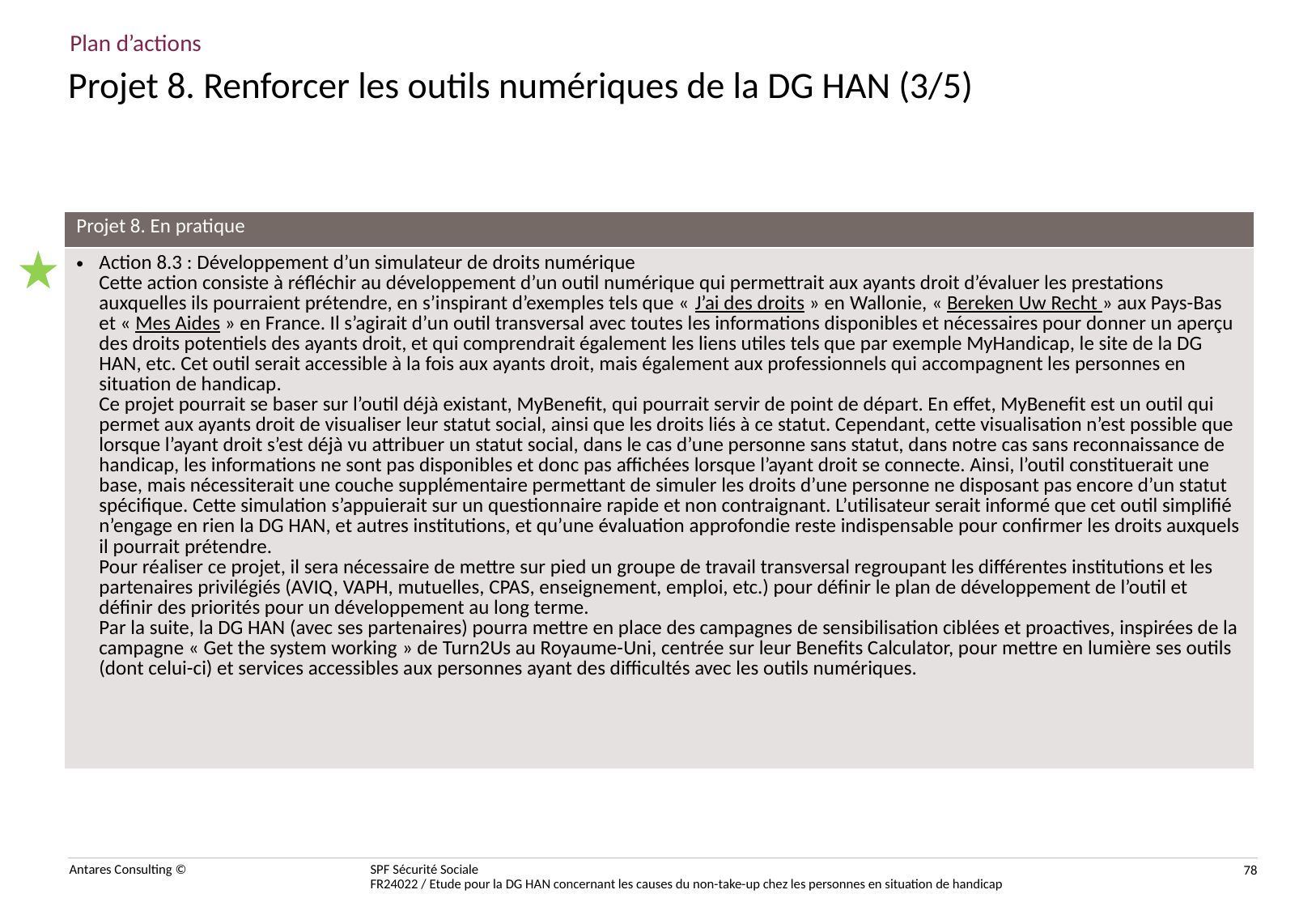

Plan d’actions
# Projet 8. Renforcer les outils numériques de la DG HAN (3/5)
| Projet 8. En pratique |
| --- |
| Action 8.3 : Développement d’un simulateur de droits numérique Cette action consiste à réfléchir au développement d’un outil numérique qui permettrait aux ayants droit d’évaluer les prestations auxquelles ils pourraient prétendre, en s’inspirant d’exemples tels que « J’ai des droits » en Wallonie, « Bereken Uw Recht » aux Pays-Bas et « Mes Aides » en France. Il s’agirait d’un outil transversal avec toutes les informations disponibles et nécessaires pour donner un aperçu des droits potentiels des ayants droit, et qui comprendrait également les liens utiles tels que par exemple MyHandicap, le site de la DG HAN, etc. Cet outil serait accessible à la fois aux ayants droit, mais également aux professionnels qui accompagnent les personnes en situation de handicap. Ce projet pourrait se baser sur l’outil déjà existant, MyBenefit, qui pourrait servir de point de départ. En effet, MyBenefit est un outil qui permet aux ayants droit de visualiser leur statut social, ainsi que les droits liés à ce statut. Cependant, cette visualisation n’est possible que lorsque l’ayant droit s’est déjà vu attribuer un statut social, dans le cas d’une personne sans statut, dans notre cas sans reconnaissance de handicap, les informations ne sont pas disponibles et donc pas affichées lorsque l’ayant droit se connecte. Ainsi, l’outil constituerait une base, mais nécessiterait une couche supplémentaire permettant de simuler les droits d’une personne ne disposant pas encore d’un statut spécifique. Cette simulation s’appuierait sur un questionnaire rapide et non contraignant. L’utilisateur serait informé que cet outil simplifié n’engage en rien la DG HAN, et autres institutions, et qu’une évaluation approfondie reste indispensable pour confirmer les droits auxquels il pourrait prétendre. Pour réaliser ce projet, il sera nécessaire de mettre sur pied un groupe de travail transversal regroupant les différentes institutions et les partenaires privilégiés (AVIQ, VAPH, mutuelles, CPAS, enseignement, emploi, etc.) pour définir le plan de développement de l’outil et définir des priorités pour un développement au long terme. Par la suite, la DG HAN (avec ses partenaires) pourra mettre en place des campagnes de sensibilisation ciblées et proactives, inspirées de la campagne « Get the system working » de Turn2Us au Royaume-Uni, centrée sur leur Benefits Calculator, pour mettre en lumière ses outils (dont celui-ci) et services accessibles aux personnes ayant des difficultés avec les outils numériques. |